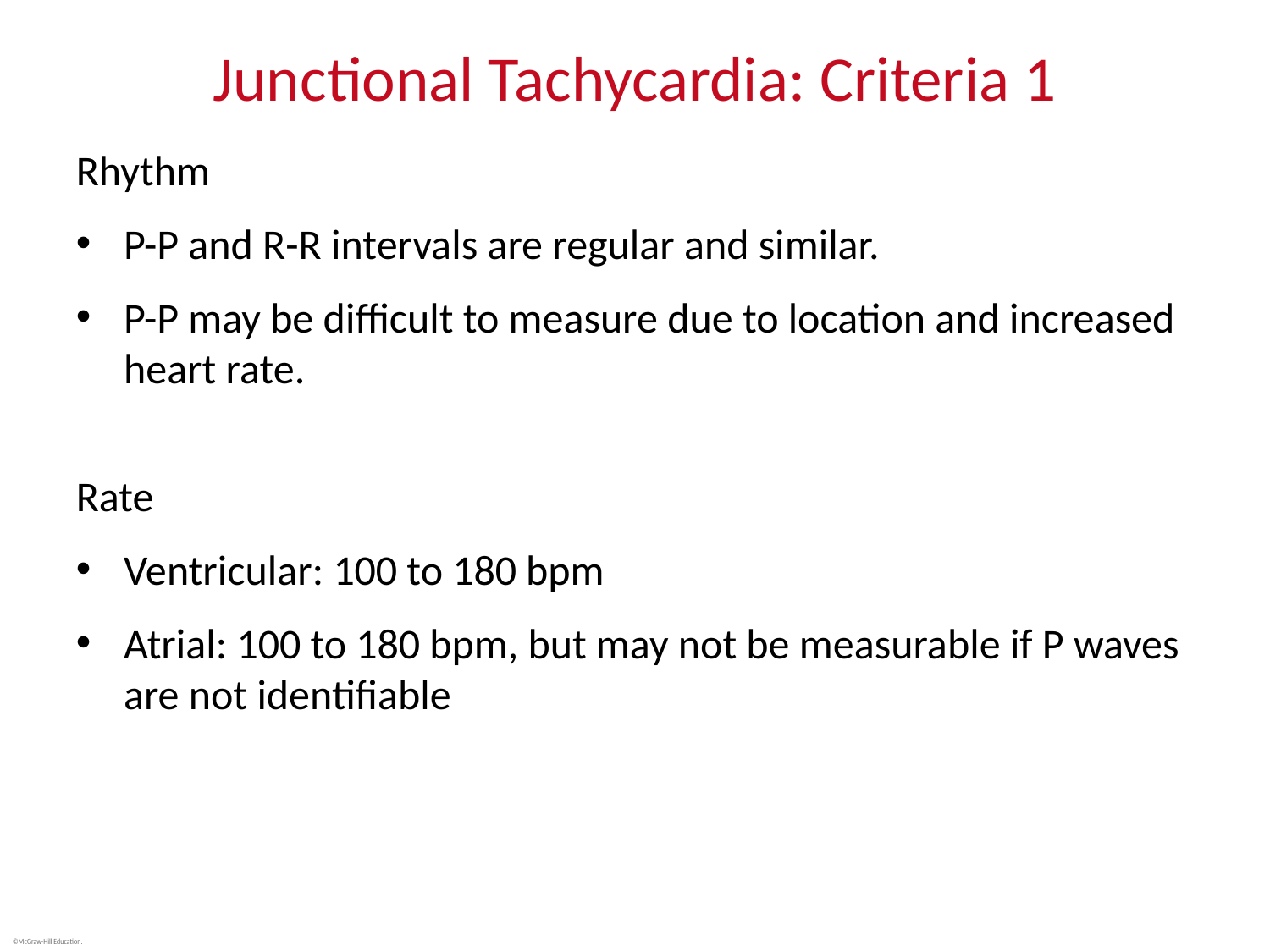

# Junctional Tachycardia: Criteria 1
Rhythm
P-P and R-R intervals are regular and similar.
P-P may be difficult to measure due to location and increased heart rate.
Rate
Ventricular: 100 to 180 bpm
Atrial: 100 to 180 bpm, but may not be measurable if P waves are not identifiable